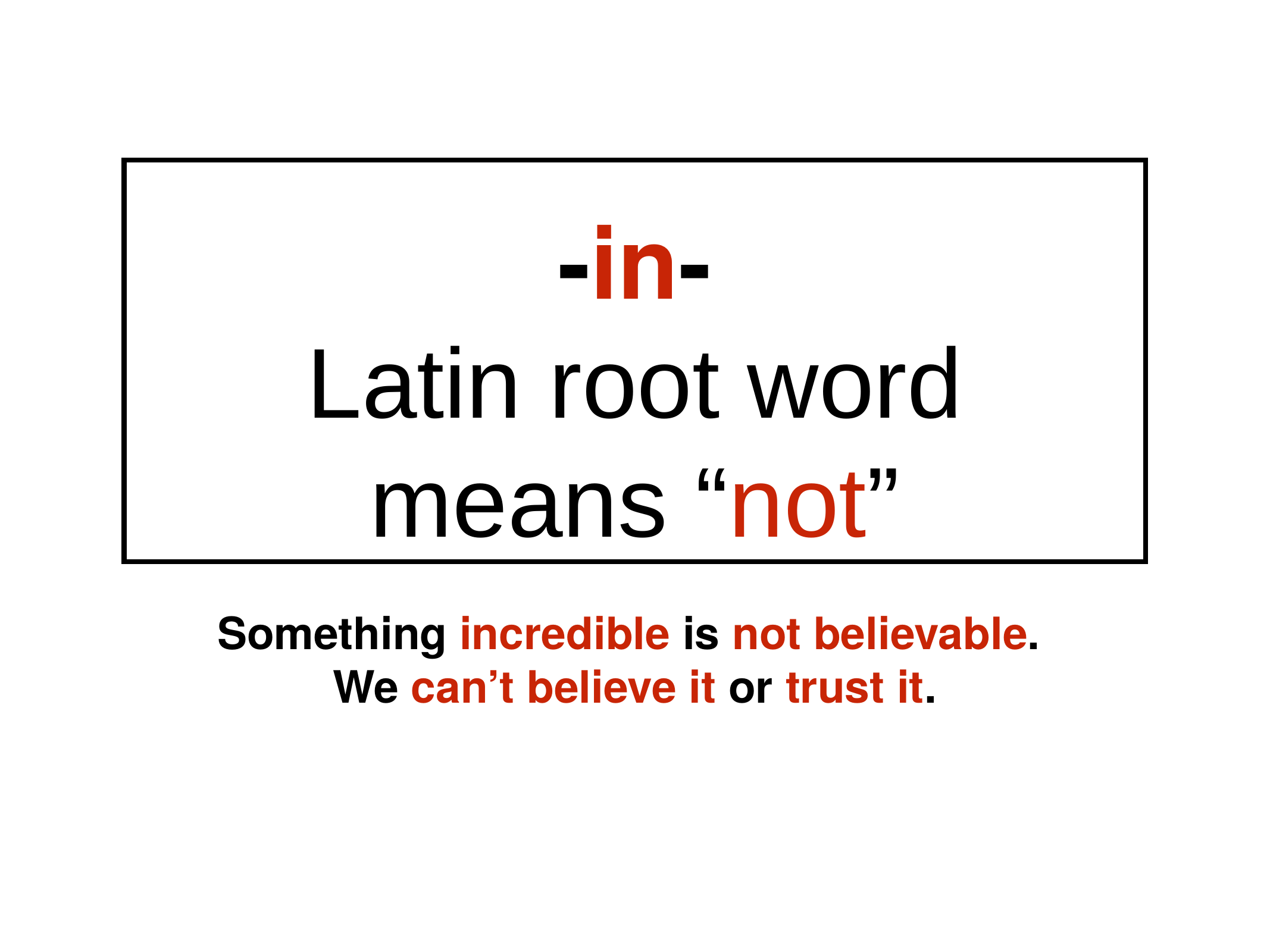

# -in-
Latin root word
means “not”
Something incredible is not believable.
We can’t believe it or trust it.